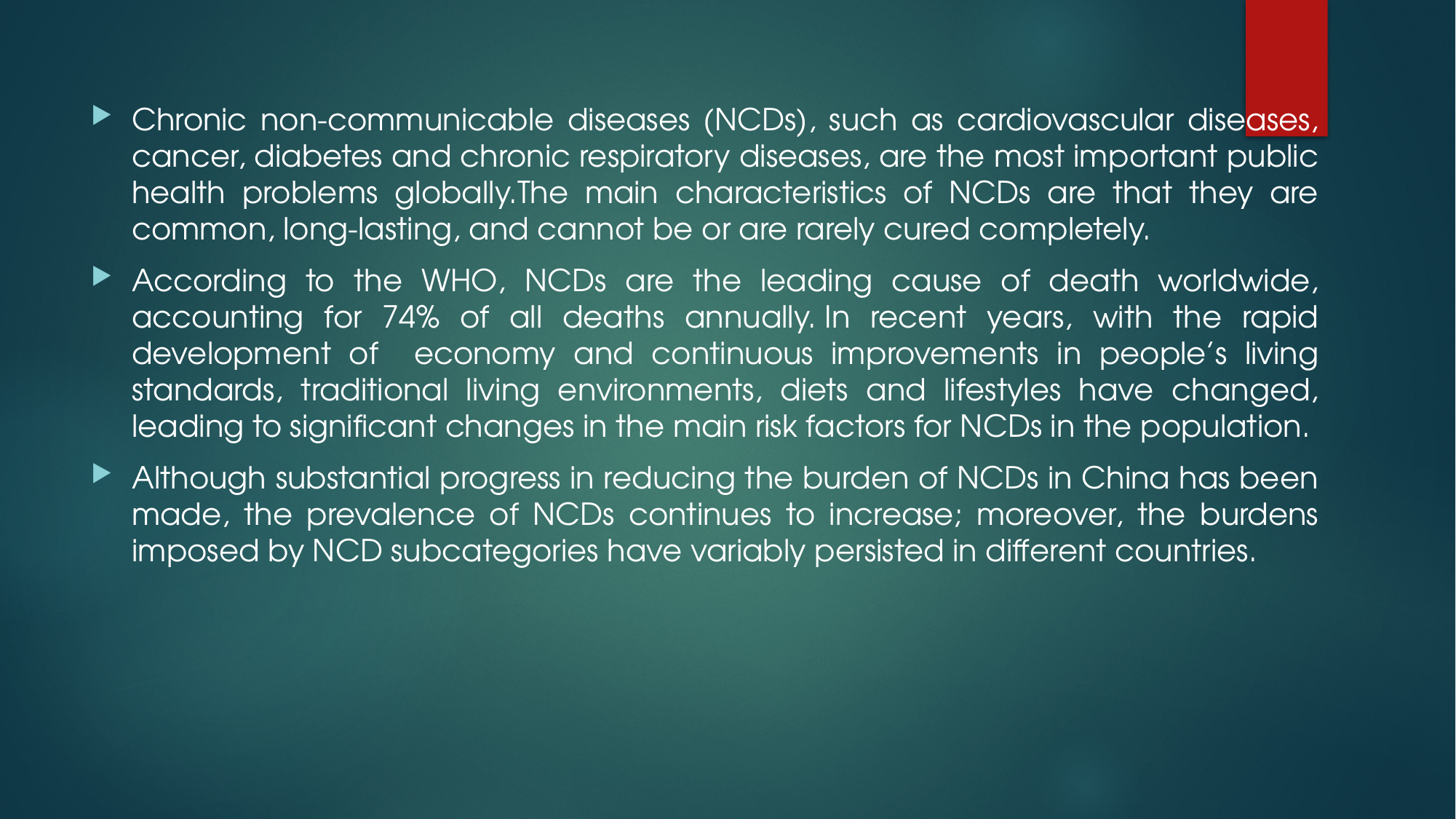

Chronic non-communicable diseases (NCDs), such as cardiovascular diseases, cancer, diabetes and chronic respiratory diseases, are the most important public health problems globally.The main characteristics of NCDs are that they are common, long-lasting, and cannot be or are rarely cured completely.
According to the WHO, NCDs are the leading cause of death worldwide, accounting for 74% of all deaths annually. In recent years, with the rapid development of  economy and continuous improvements in people’s living standards, traditional living environments, diets and lifestyles have changed, leading to significant changes in the main risk factors for NCDs in the population.
Although substantial progress in reducing the burden of NCDs in China has been made, the prevalence of NCDs continues to increase; moreover, the burdens imposed by NCD subcategories have variably persisted in different countries.